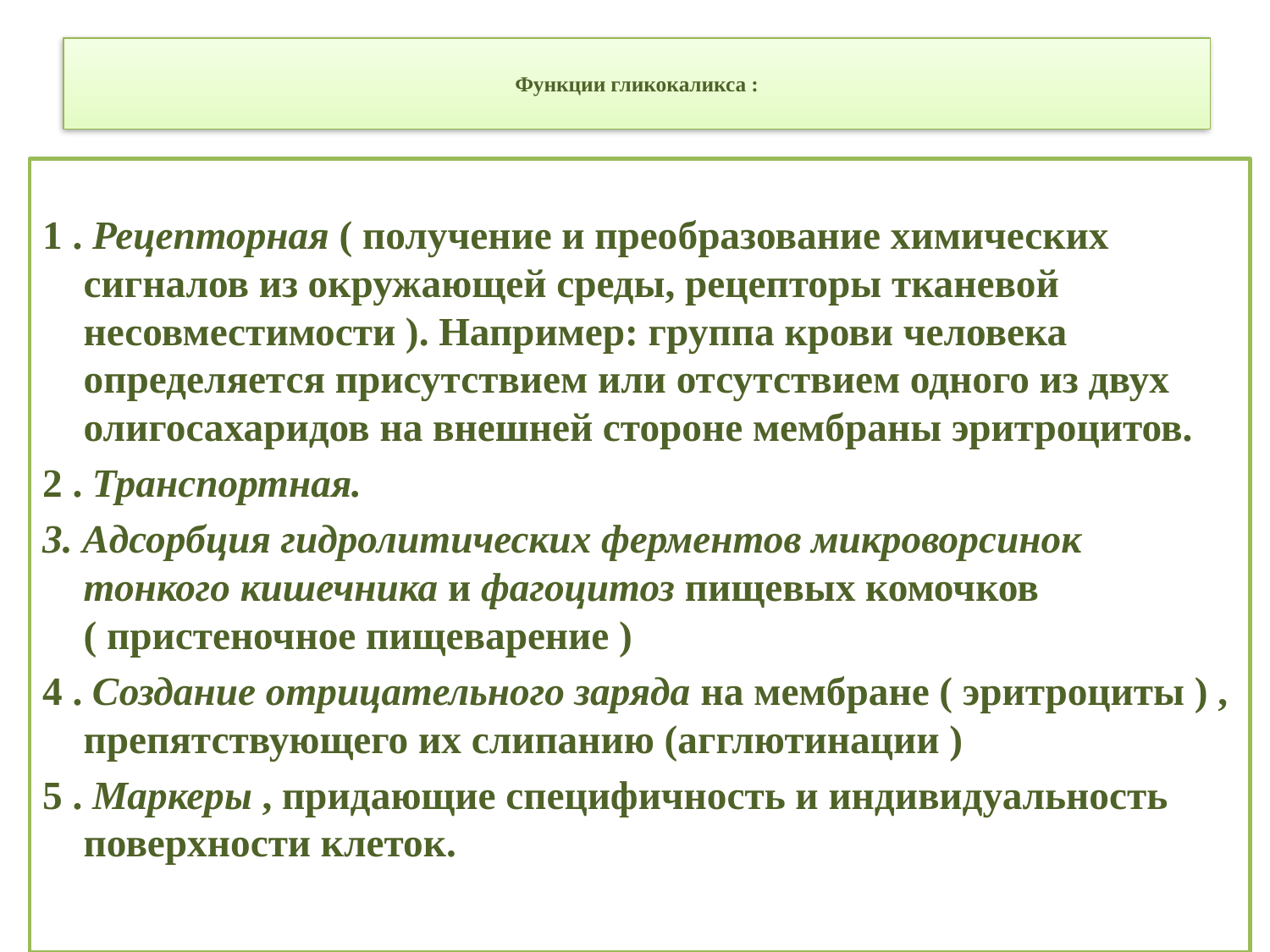

# Функции гликокаликса :

1 . Рецепторная ( получение и преобразование химических сигналов из окружающей среды, рецепторы тканевой несовместимости ). Например: группа крови человека определяется присутствием или отсутствием одного из двух олигосахаридов на внешней стороне мембраны эритроцитов.
2 . Транспортная.
3. Адсорбция гидролитических ферментов микроворсинок тонкого кишечника и фагоцитоз пищевых комочков ( пристеночное пищеварение )
4 . Создание отрицательного заряда на мембране ( эритроциты ) , препятствующего их слипанию (агглютинации )
5 . Маркеры , придающие специфичность и индивидуальность поверхности клеток.